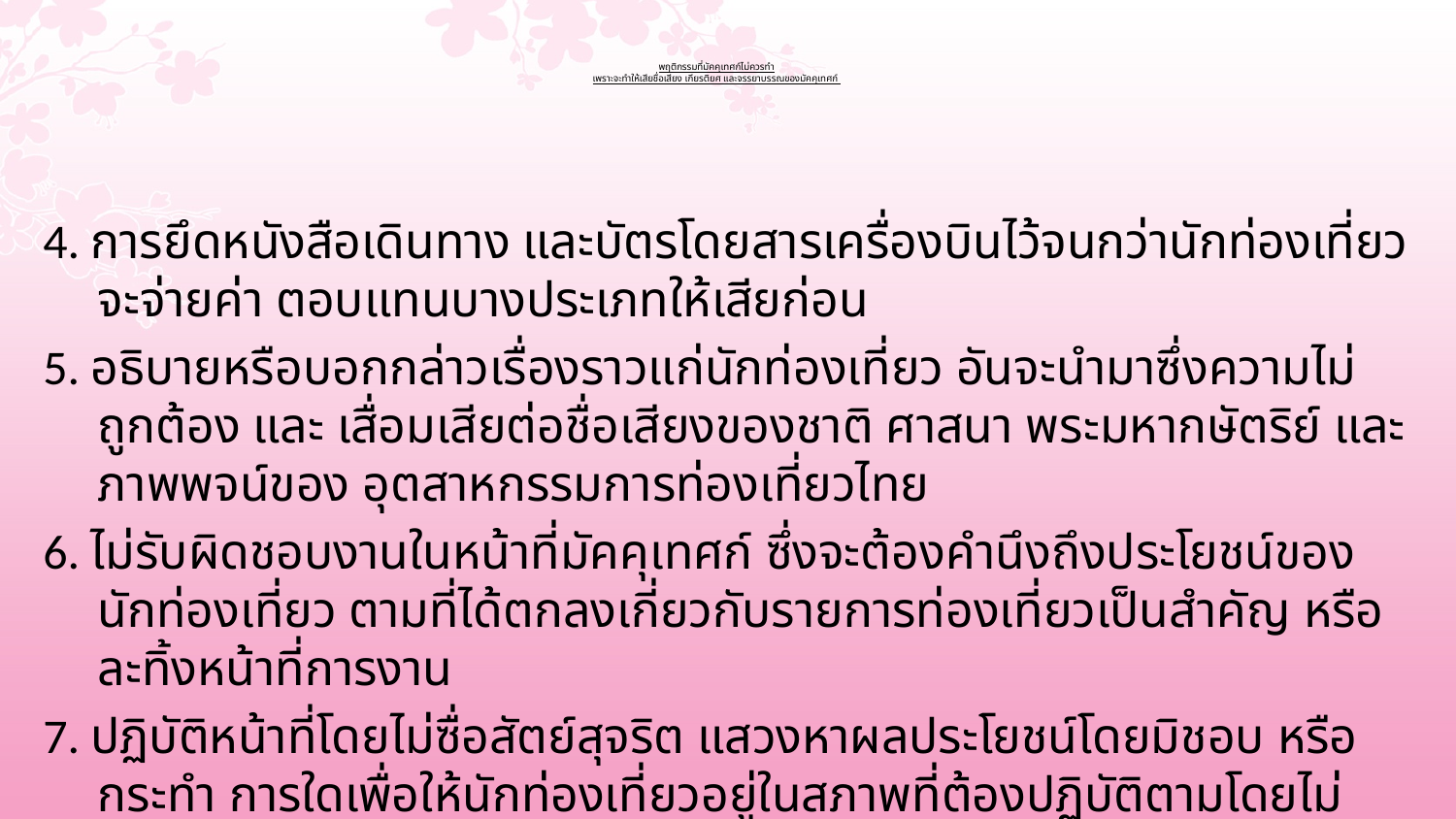

# พฤติกรรมที่มัคคุเทศก์ไม่ควรทำ เพราะจะทำให้เสียชื่อเสียง เกียรติยศ และจรรยาบรรณของมัคคุเทศก์
4. การยึดหนังสือเดินทาง และบัตรโดยสารเครื่องบินไว้จนกว่านักท่องเที่ยวจะจ่ายค่า ตอบแทนบางประเภทให้เสียก่อน
5. อธิบายหรือบอกกล่าวเรื่องราวแก่นักท่องเที่ยว อันจะนำมาซึ่งความไม่ถูกต้อง และ เสื่อมเสียต่อชื่อเสียงของชาติ ศาสนา พระมหากษัตริย์ และภาพพจน์ของ อุตสาหกรรมการท่องเที่ยวไทย
6. ไม่รับผิดชอบงานในหน้าที่มัคคุเทศก์ ซึ่งจะต้องคำนึงถึงประโยชน์ของนักท่องเที่ยว ตามที่ได้ตกลงเกี่ยวกับรายการท่องเที่ยวเป็นสำคัญ หรือละทิ้งหน้าที่การงาน
7. ปฏิบัติหน้าที่โดยไม่ซื่อสัตย์สุจริต แสวงหาผลประโยชน์โดยมิชอบ หรือกระทำ การใดเพื่อให้นักท่องเที่ยวอยู่ในสภาพที่ต้องปฏิบัติตามโดยไม่สมัครใจ